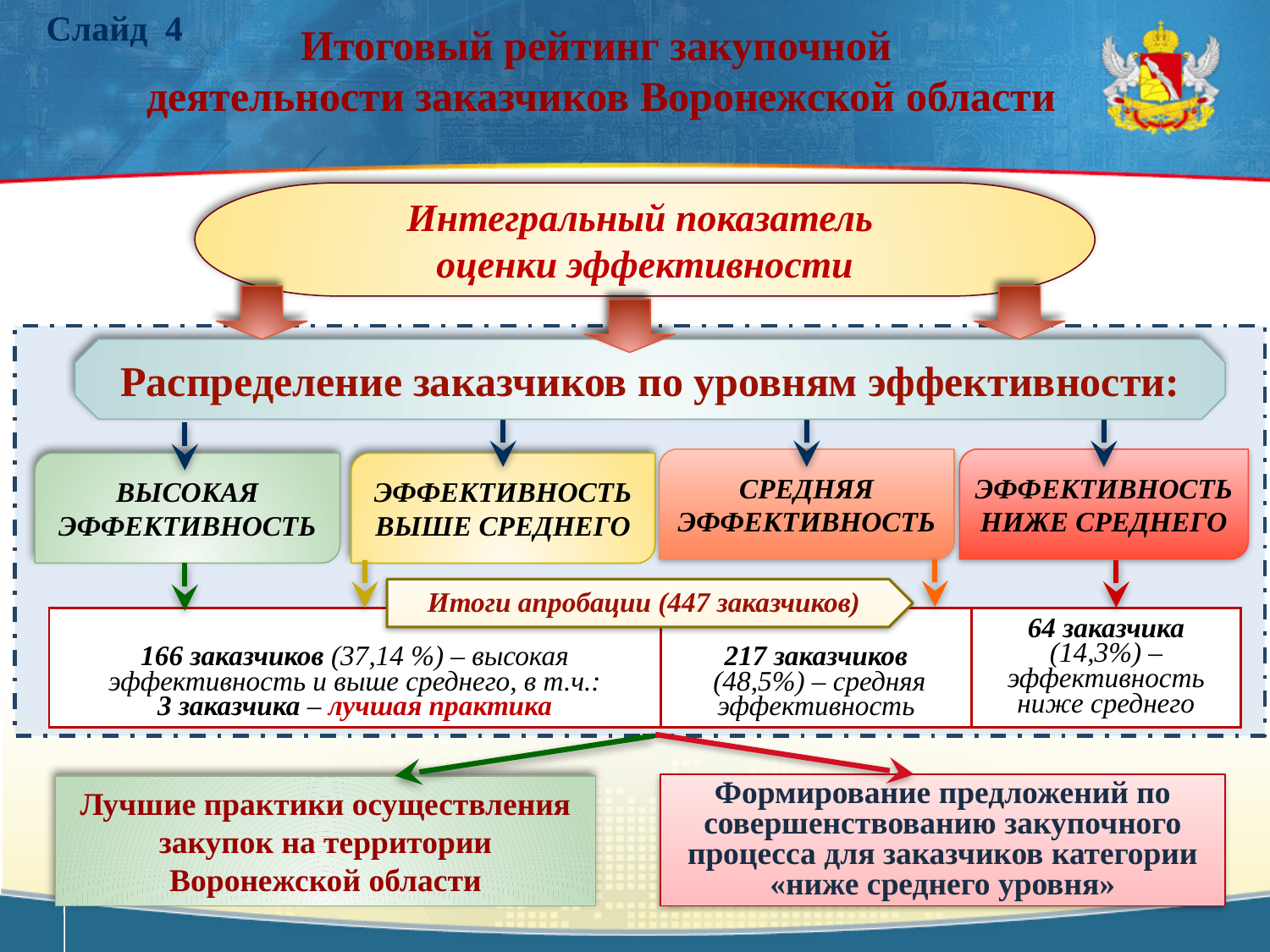

Слайд  4

Итоговый рейтинг закупочной
деятельности заказчиков Воронежской области

Интегральный показатель
оценки эффективности

Распределение заказчиков по уровням эффективности:
СРЕДНЯЯ ЭФФЕКТИВНОСТЬ
ЭФФЕКТИВНОСТЬ НИЖЕ СРЕДНЕГО
ВЫСОКАЯ ЭФФЕКТИВНОСТЬ
ЭФФЕКТИВНОСТЬ ВЫШЕ СРЕДНЕГО
Итоги апробации (447 заказчиков)
| 166 заказчиков (37,14 %) – высокая эффективность и выше среднего, в т.ч.: 3 заказчика – лучшая практика | 217 заказчиков (48,5%) – средняя эффективность | 64 заказчика (14,3%) – эффективность ниже среднего |
| --- | --- | --- |
Формирование предложений по совершенствованию закупочного процесса для заказчиков категории «ниже среднего уровня»
Лучшие практики осуществления закупок на территории Воронежской области